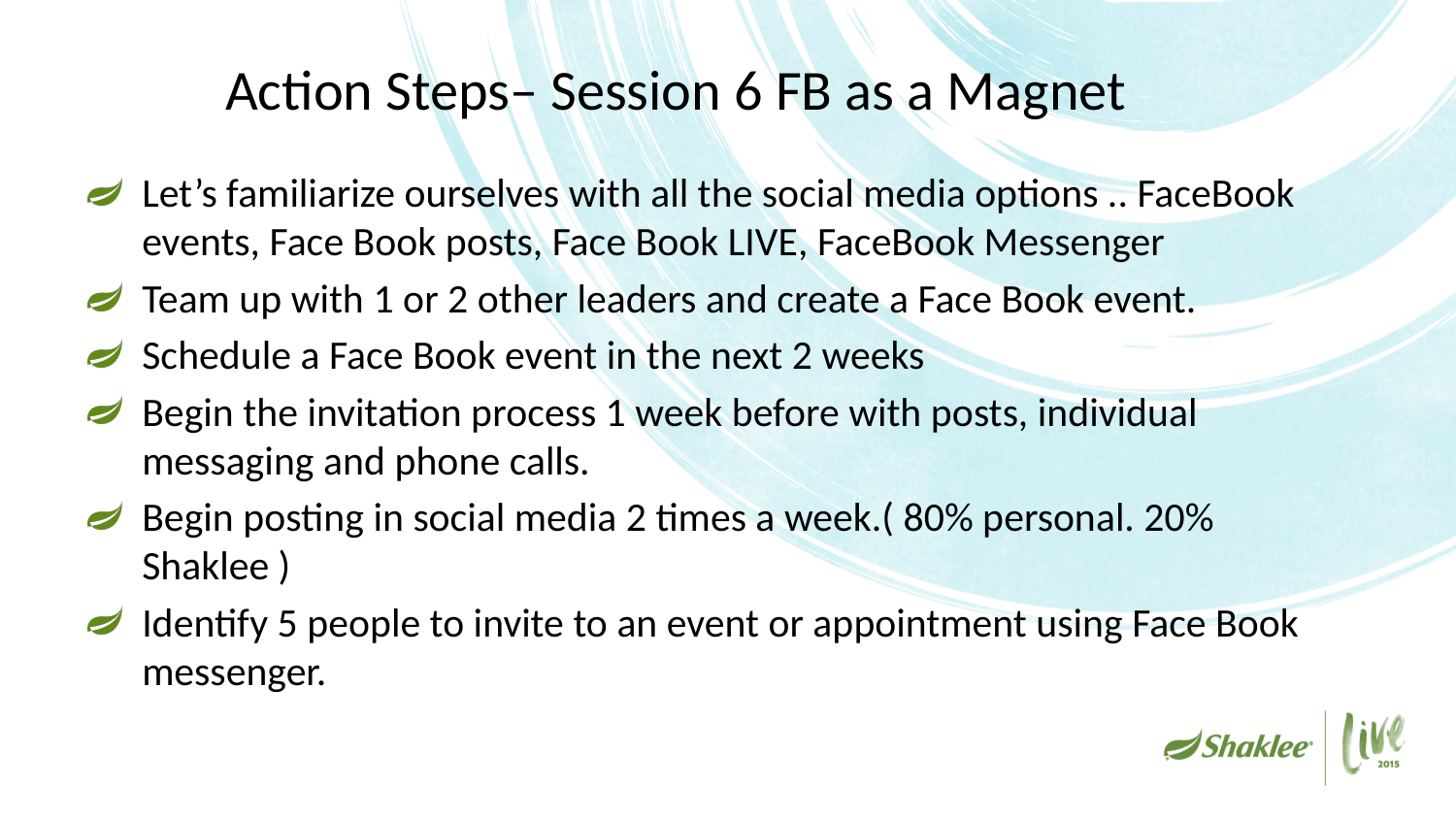

# Action Steps– Session 6 FB as a Magnet
Let’s familiarize ourselves with all the social media options .. FaceBook events, Face Book posts, Face Book LIVE, FaceBook Messenger
Team up with 1 or 2 other leaders and create a Face Book event.
Schedule a Face Book event in the next 2 weeks
Begin the invitation process 1 week before with posts, individual messaging and phone calls.
Begin posting in social media 2 times a week.( 80% personal. 20% Shaklee )
Identify 5 people to invite to an event or appointment using Face Book messenger.